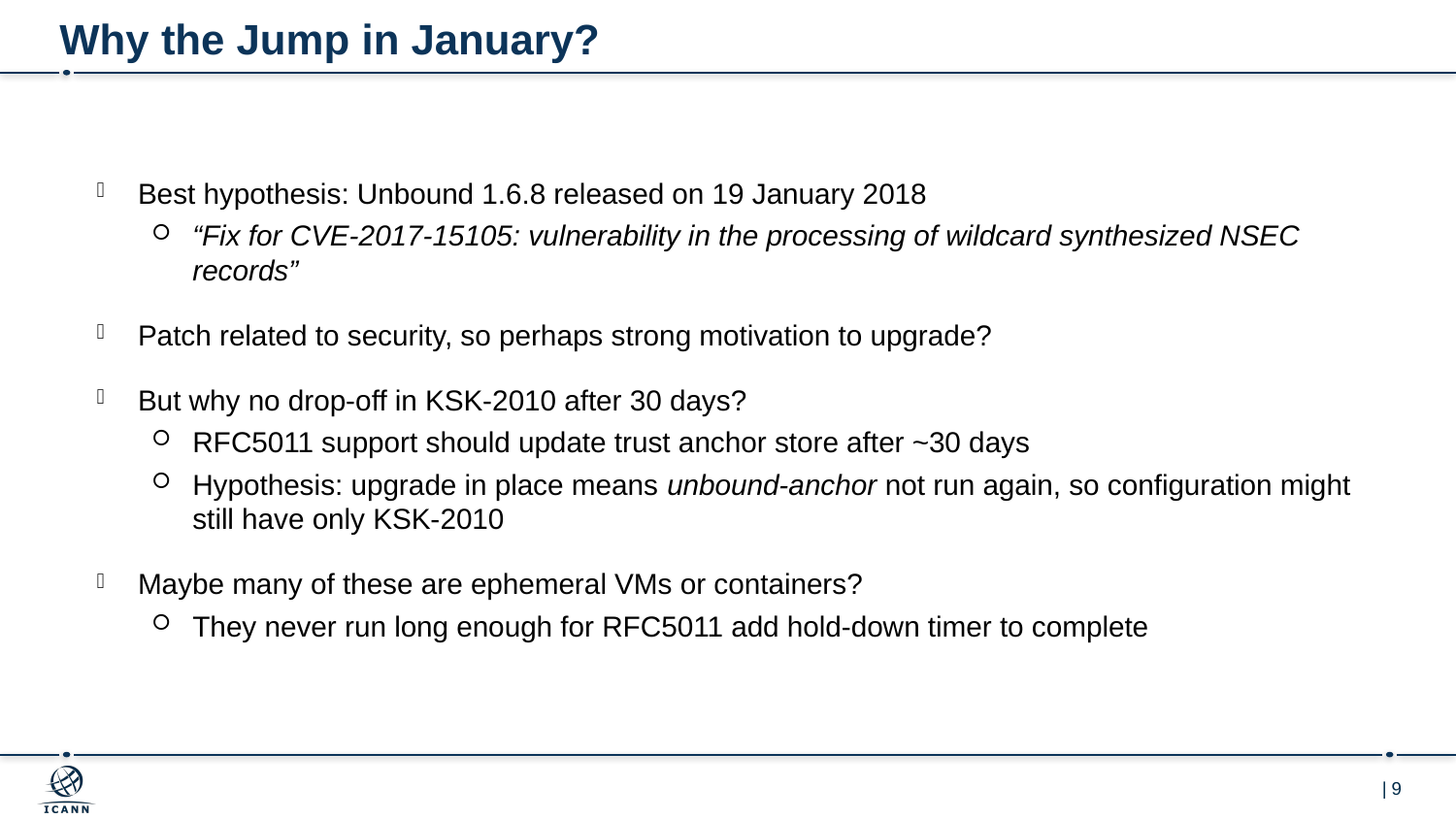

# Why the Jump in January?
Best hypothesis: Unbound 1.6.8 released on 19 January 2018
“Fix for CVE-2017-15105: vulnerability in the processing of wildcard synthesized NSEC records”
Patch related to security, so perhaps strong motivation to upgrade?
But why no drop-off in KSK-2010 after 30 days?
RFC5011 support should update trust anchor store after ~30 days
Hypothesis: upgrade in place means unbound-anchor not run again, so configuration might still have only KSK-2010
Maybe many of these are ephemeral VMs or containers?
They never run long enough for RFC5011 add hold-down timer to complete